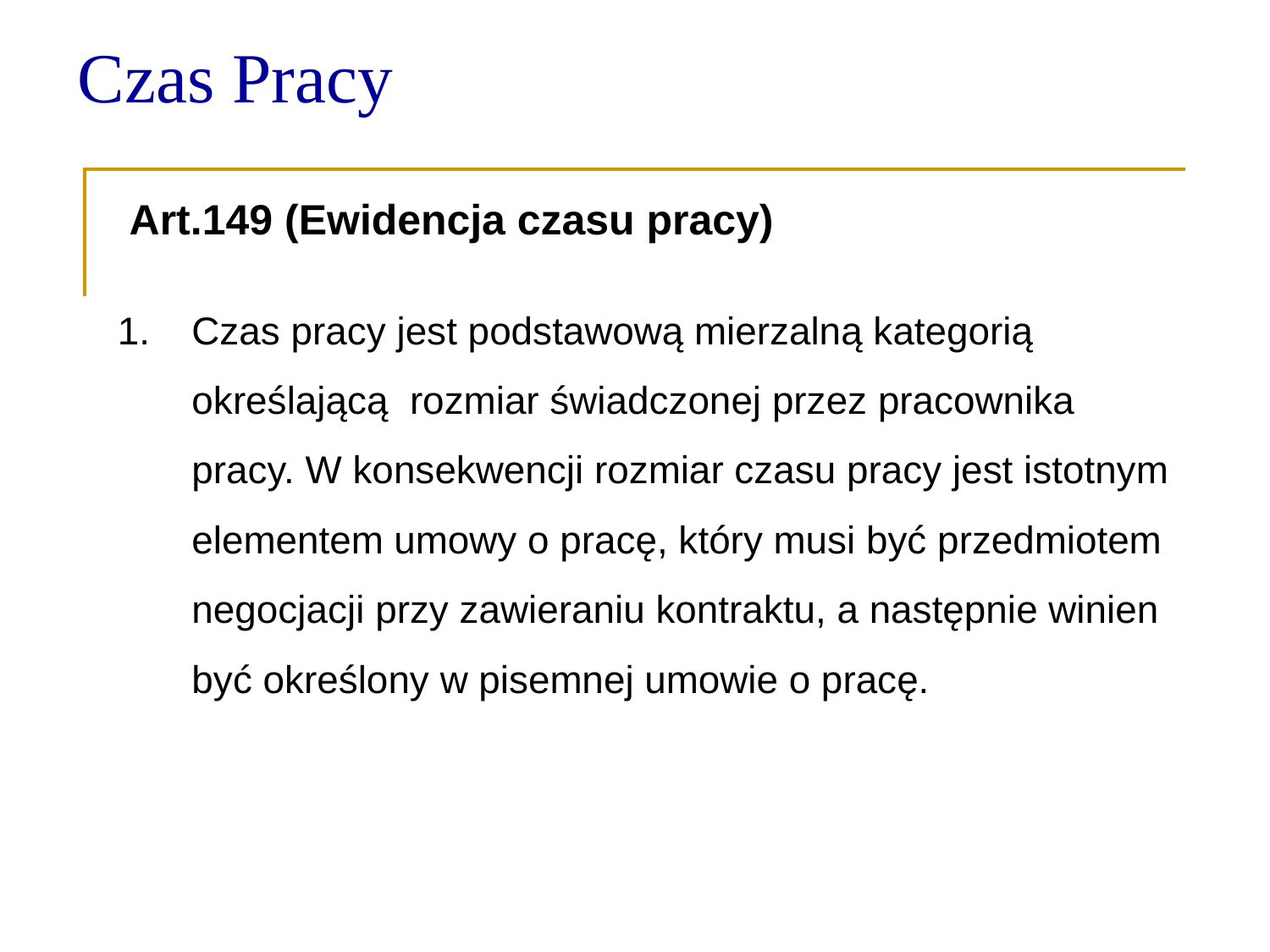

Czas Pracy
 Art.149 (Ewidencja czasu pracy)
1.	Czas pracy jest podstawową mierzalną kategorią określającą  rozmiar świadczonej przez pracownika pracy. W konsekwencji rozmiar czasu pracy jest istotnym elementem umowy o pracę, który musi być przedmiotem negocjacji przy zawieraniu kontraktu, a następnie winien być określony w pisemnej umowie o pracę.